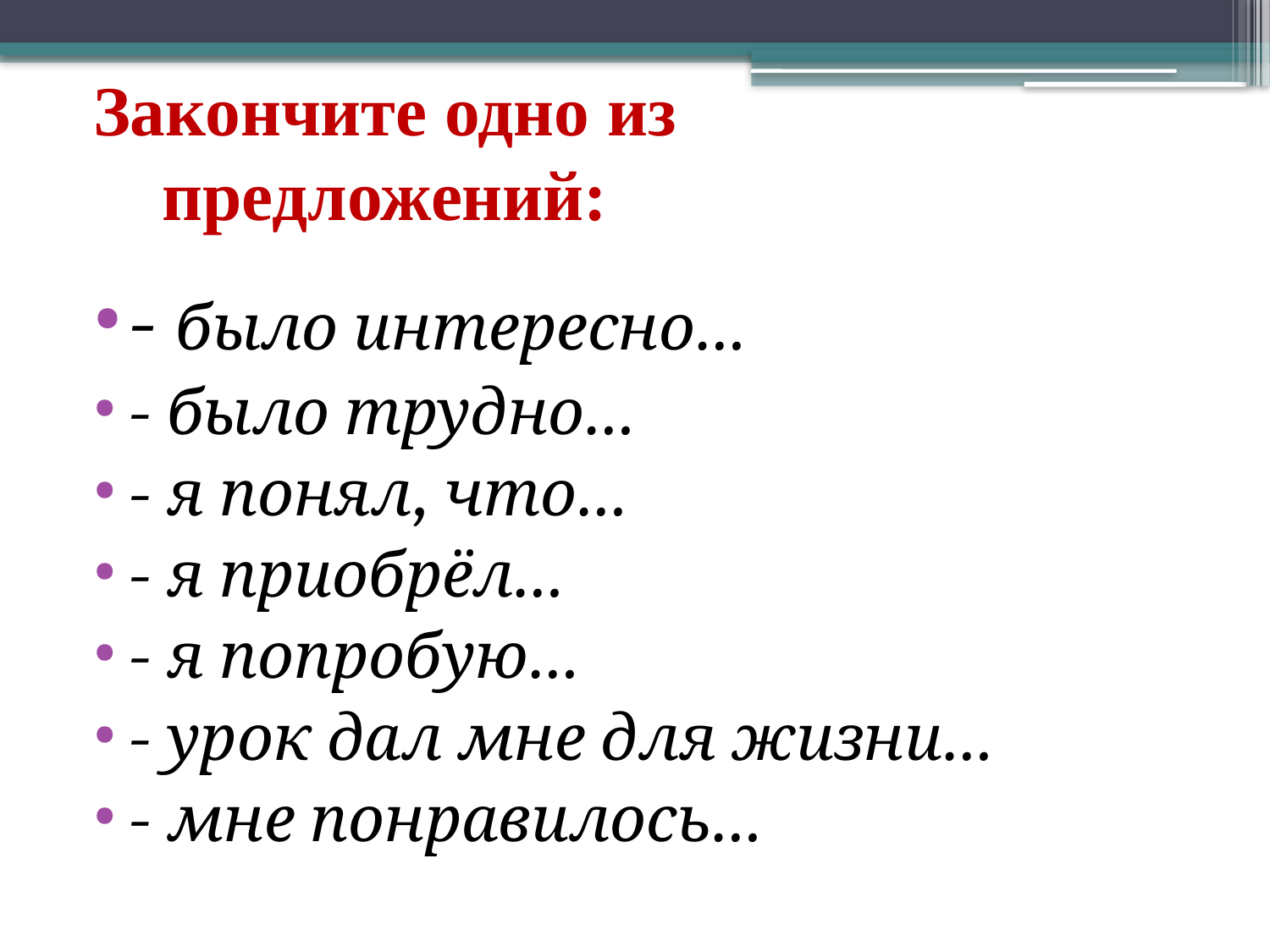

# Закончите одно из предложений:
- было интересно…
- было трудно…
- я понял, что…
- я приобрёл…
- я попробую…
- урок дал мне для жизни…
- мне понравилось…